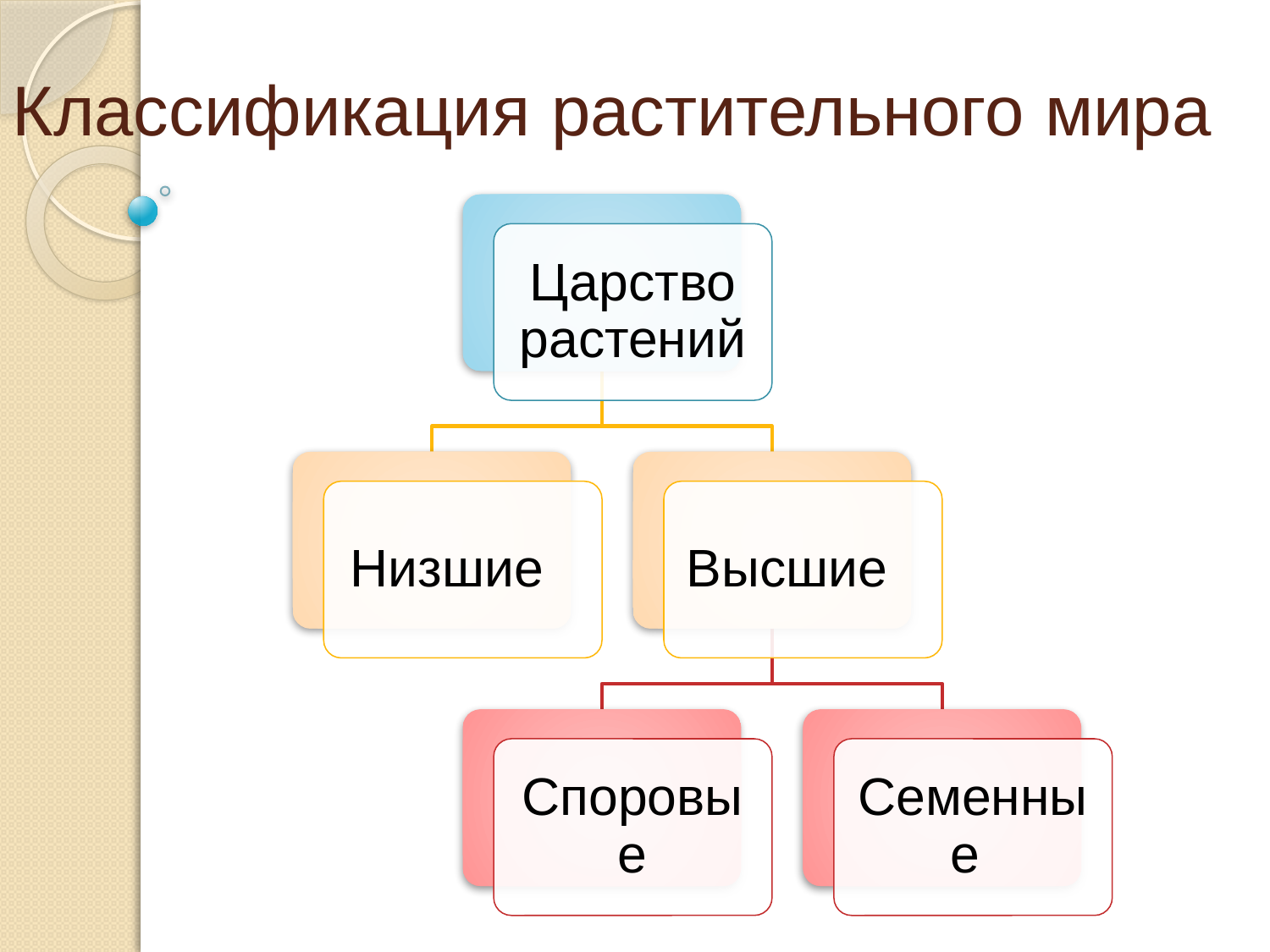

# Классификация растительного мира
Царство растений
Низшие
Высшие
Споровые
Семенные